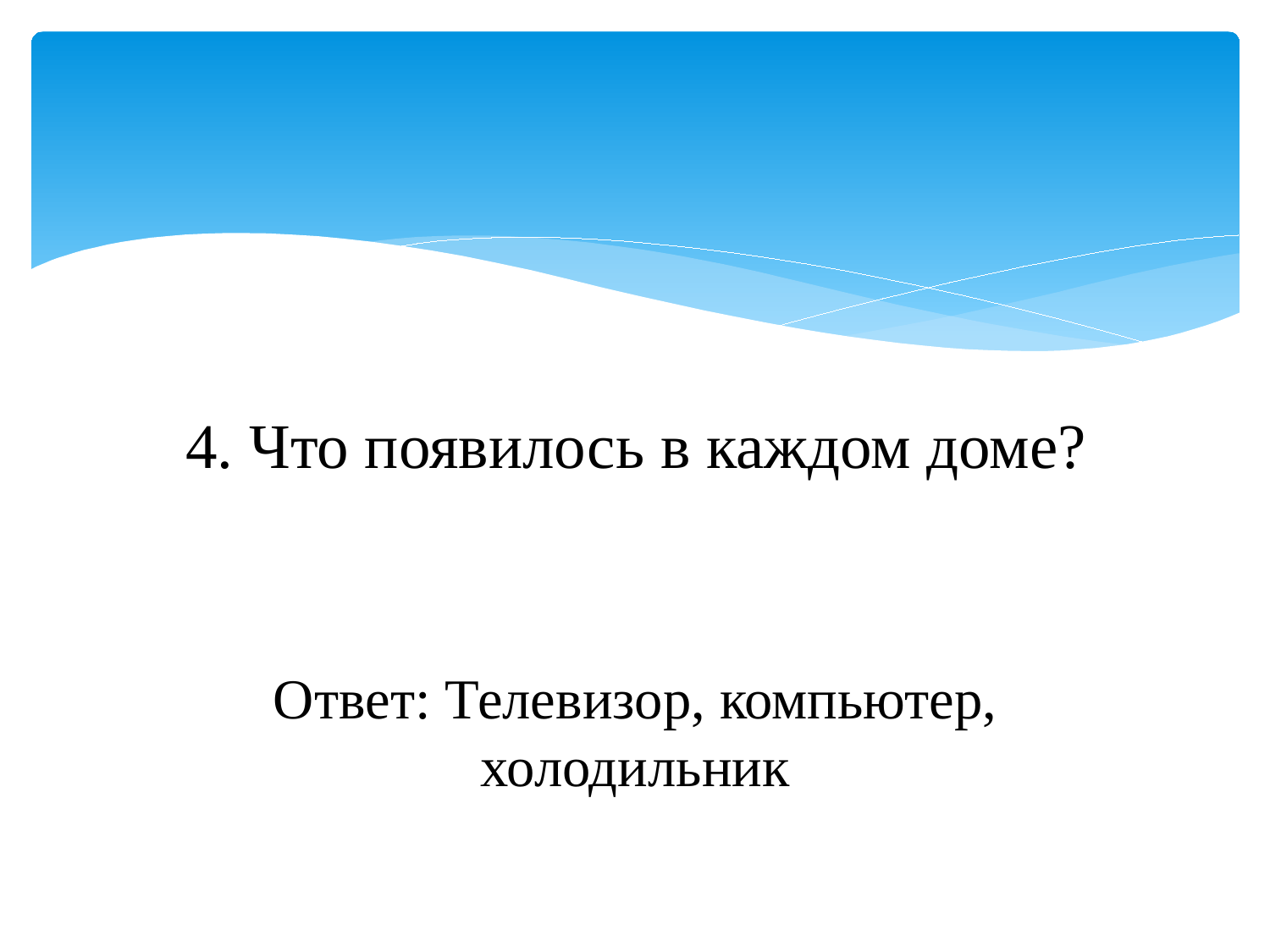

# 4. Что появилось в каждом доме?
Ответ: Телевизор, компьютер, холодильник